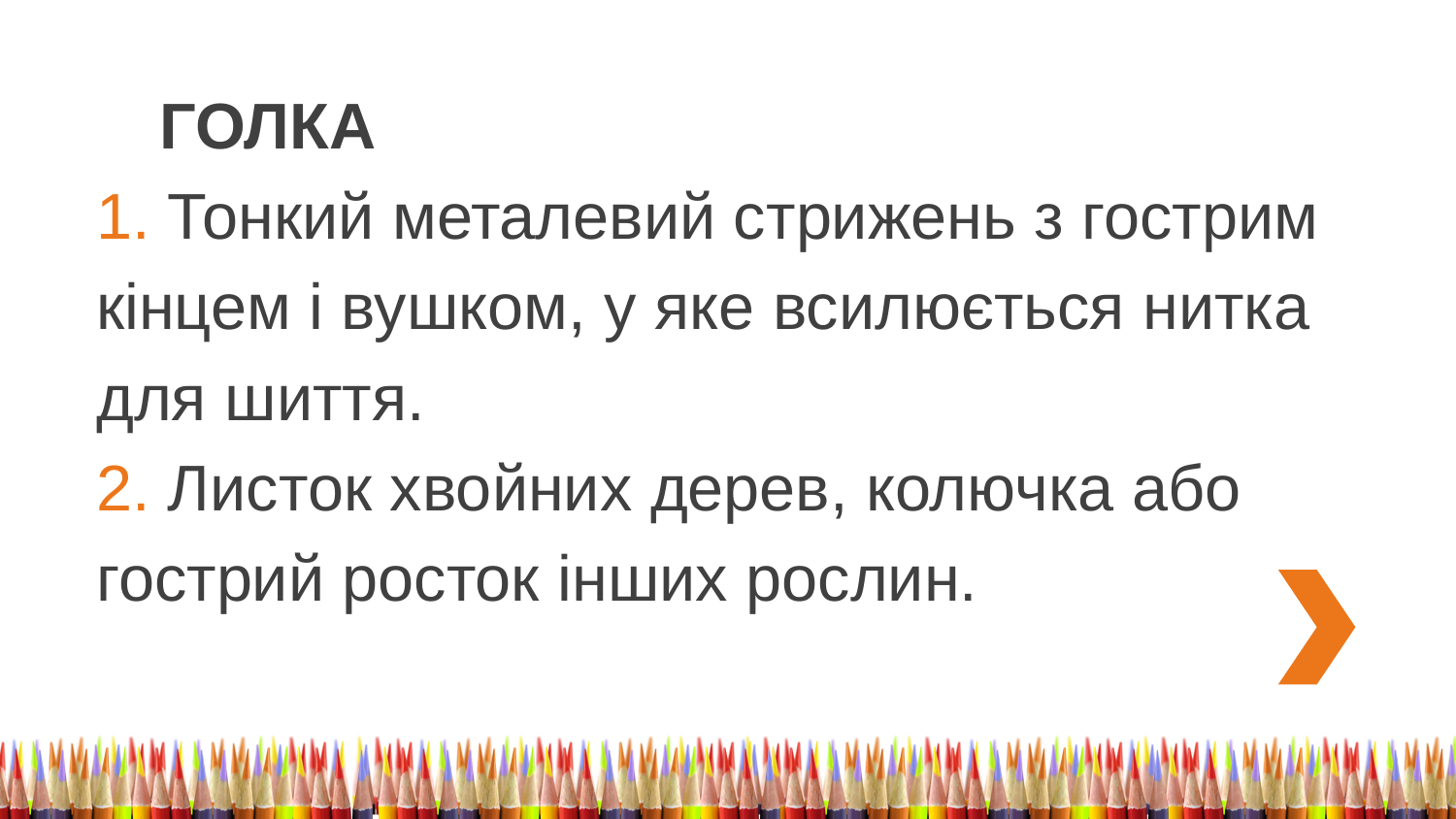

ГОЛКА
	1. Тонкий металевий стрижень з гострим
 	кінцем і вушком, у яке всилюється нитка
	для шиття.
	2. Листок хвойних дерев, колючка або
	гострий росток інших рослин.